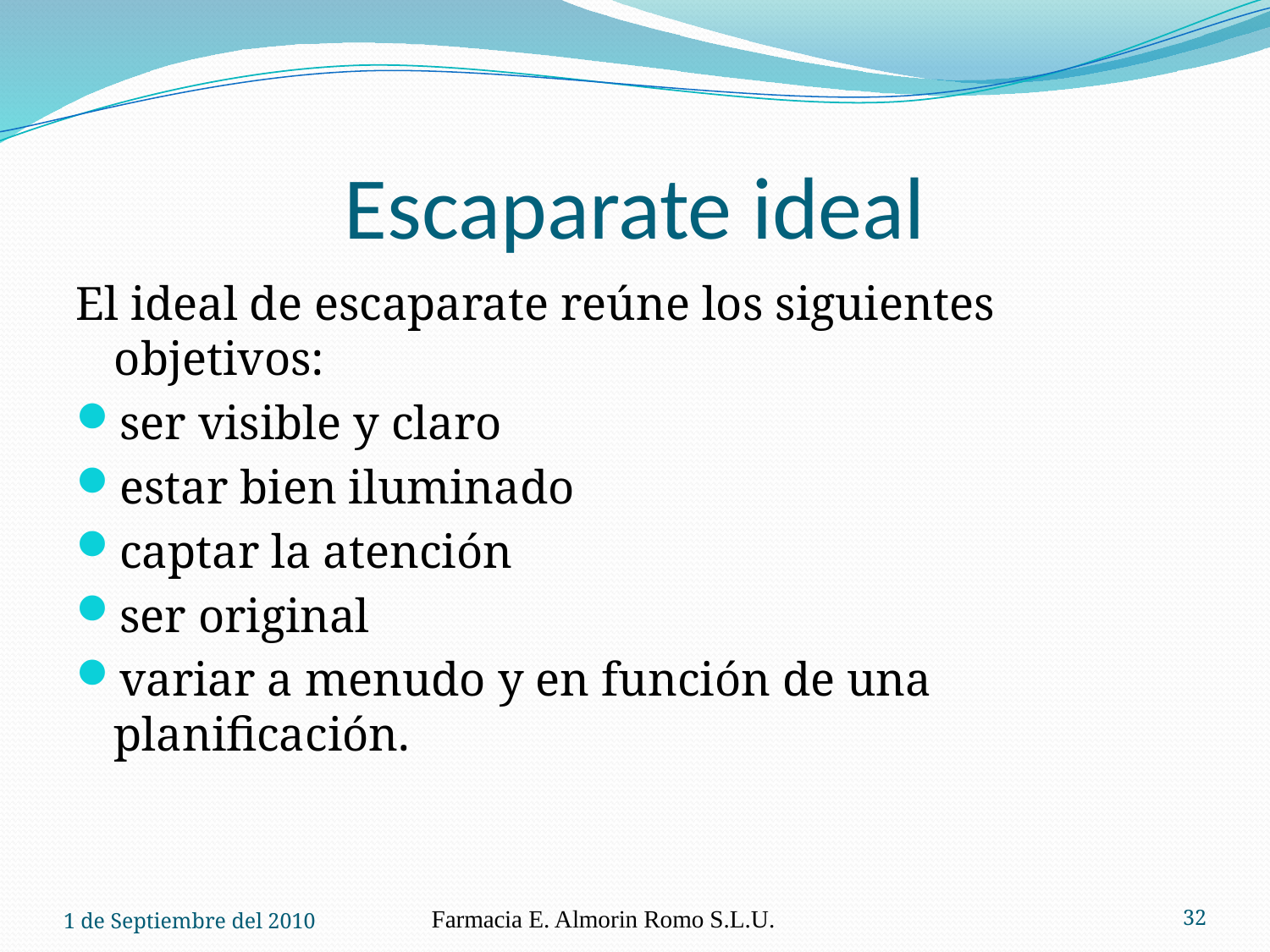

# Escaparate ideal
El ideal de escaparate reúne los siguientes objetivos:
ser visible y claro
estar bien iluminado
captar la atención
ser original
variar a menudo y en función de una planificación.
1 de Septiembre del 2010
Farmacia E. Almorin Romo S.L.U.
32